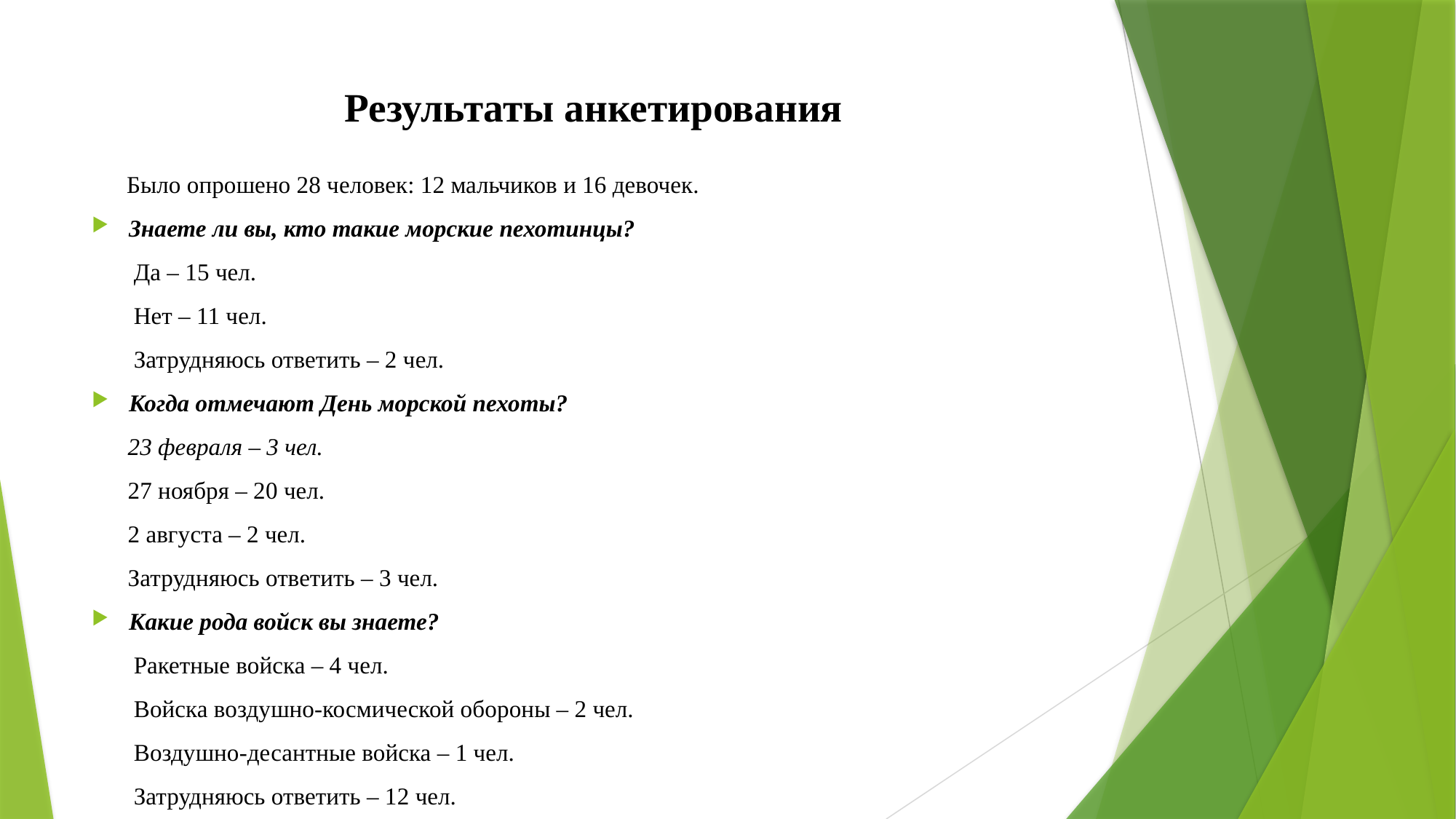

# Результаты анкетирования
      Было опрошено 28 человек: 12 мальчиков и 16 девочек.
Знаете ли вы, кто такие морские пехотинцы?
       Да – 15 чел.
       Нет – 11 чел.
       Затрудняюсь ответить – 2 чел.
Когда отмечают День морской пехоты?
      23 февраля – 3 чел.
      27 ноября – 20 чел.
      2 августа – 2 чел.
      Затрудняюсь ответить – 3 чел.
Какие рода войск вы знаете?
       Ракетные войска – 4 чел.
       Войска воздушно-космической обороны – 2 чел.
       Воздушно-десантные войска – 1 чел.
       Затрудняюсь ответить – 12 чел.